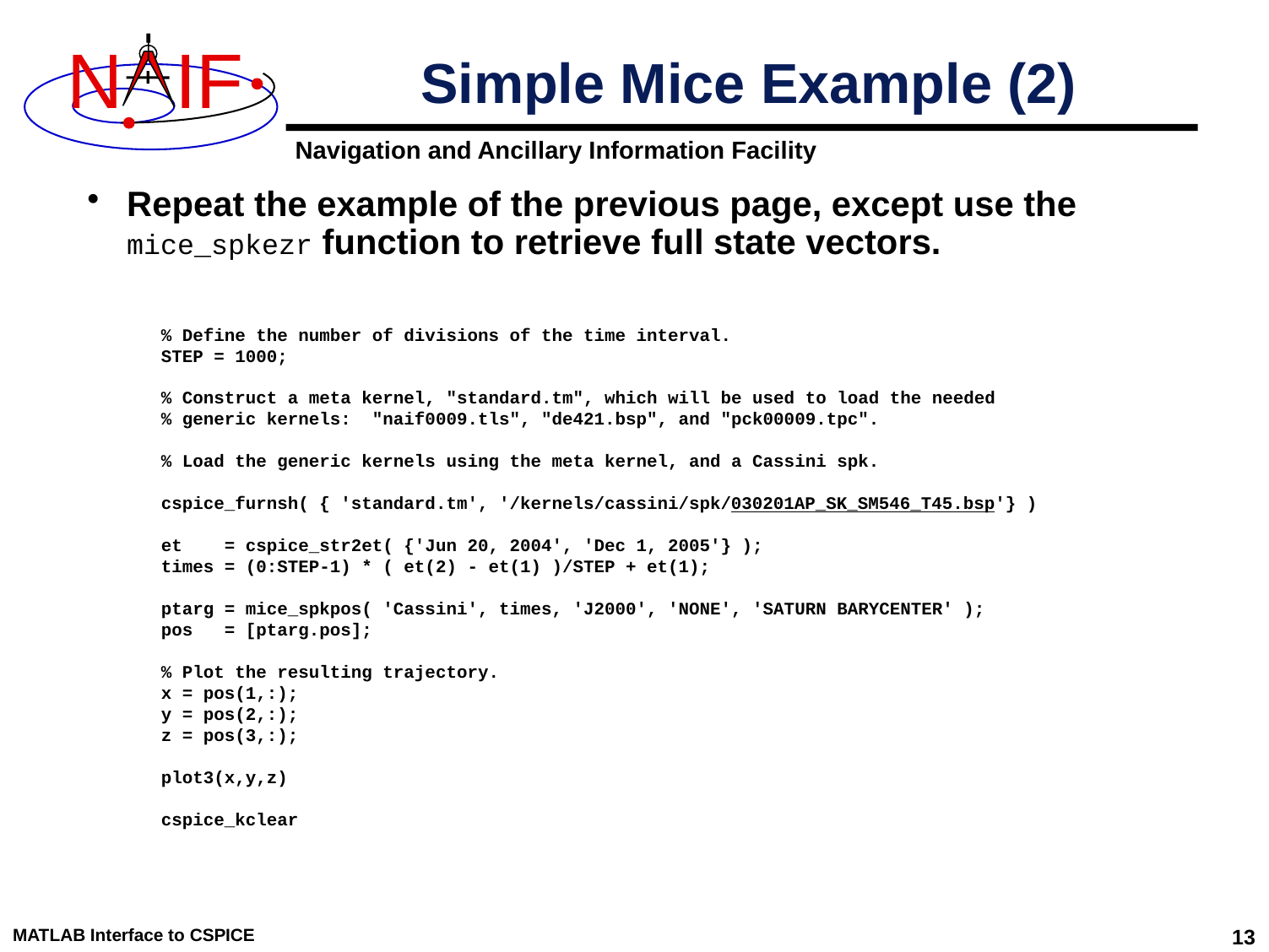

Simple Mice Example (2)
Repeat the example of the previous page, except use the mice_spkezr function to retrieve full state vectors.
% Define the number of divisions of the time interval.
STEP = 1000;

% Construct a meta kernel, "standard.tm", which will be used to load the needed
% generic kernels:  "naif0009.tls", "de421.bsp", and "pck00009.tpc".

% Load the generic kernels using the meta kernel, and a Cassini spk.

cspice_furnsh( { 'standard.tm', '/kernels/cassini/spk/030201AP_SK_SM546_T45.bsp'} )

et    = cspice_str2et( {'Jun 20, 2004', 'Dec 1, 2005'} );
times = (0:STEP-1) * ( et(2) - et(1) )/STEP + et(1);

ptarg = mice_spkpos( 'Cassini', times, 'J2000', 'NONE', 'SATURN BARYCENTER' );
pos   = [ptarg.pos];

% Plot the resulting trajectory.
x = pos(1,:);
y = pos(2,:);
z = pos(3,:);

plot3(x,y,z)

cspice_kclear
MATLAB Interface to CSPICE
13